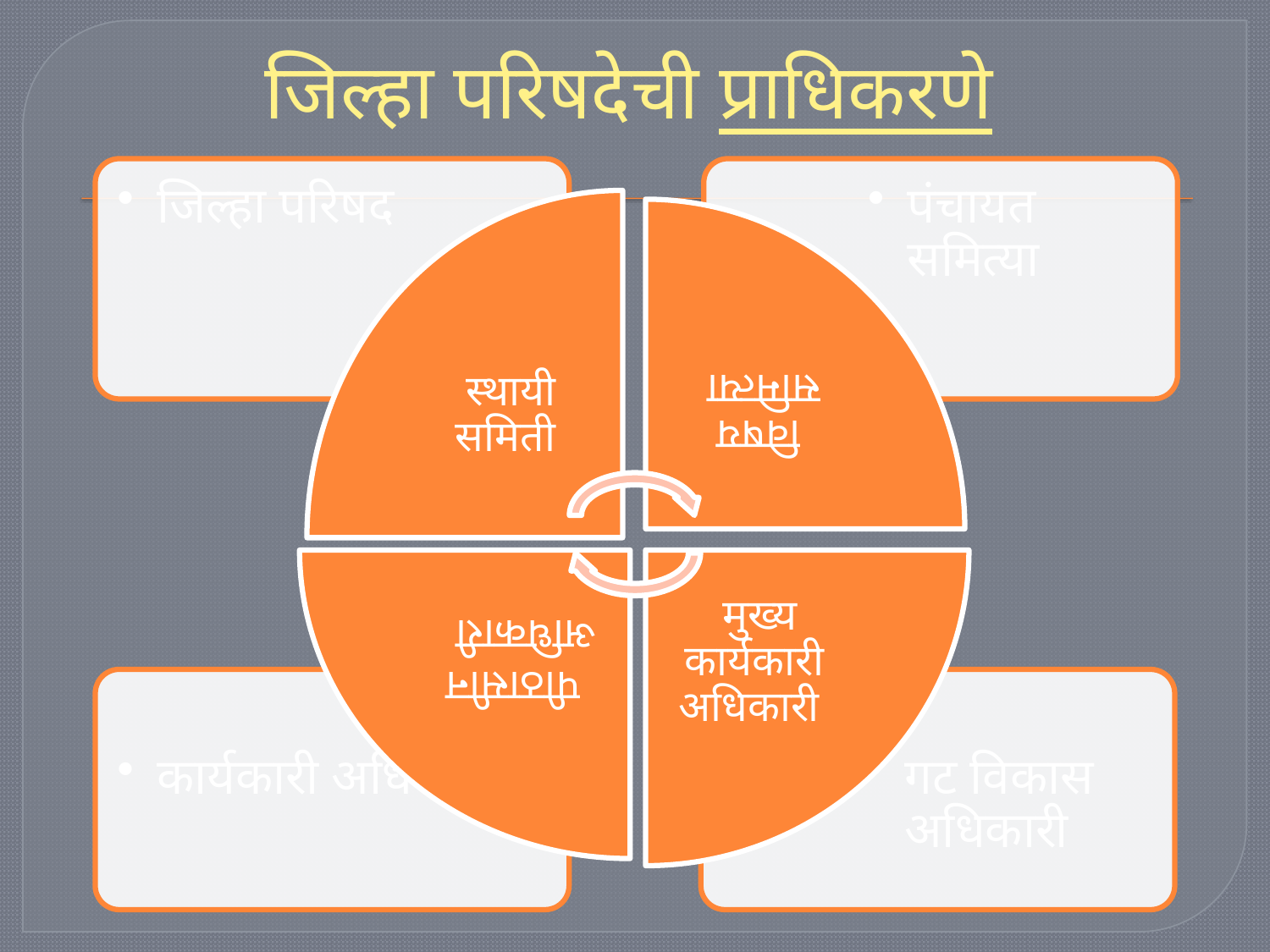

# जिल्हा परिषदेची प्राधिकरणे
गट विकास अधिकारी
कार्यकारी अधिकारी
पंचायत समित्या
जिल्हा परिषद
स्थायी समिती
विषय समित्या
मुख्य कार्यकारी  अधिकारी
पीठासीन अधिकारी